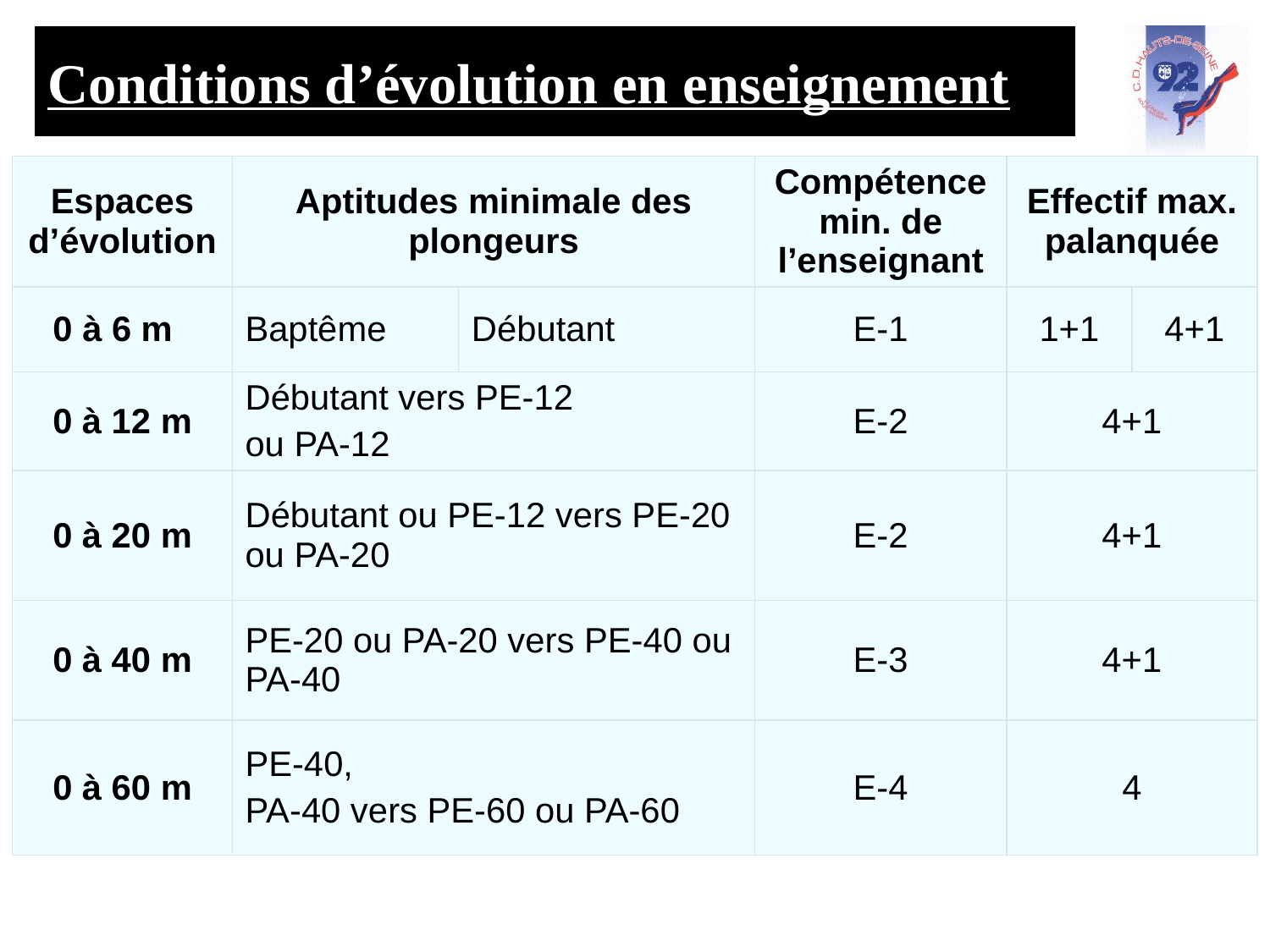

# Conditions d’évolution en enseignement
| Espaces d’évolution | Aptitudes minimale des plongeurs |  | Compétence min. de l’enseignant | Effectif max. palanquée |  |
| --- | --- | --- | --- | --- | --- |
| 0 à 6 m | Baptême | Débutant | E-1 | 1+1 | 4+1 |
| 0 à 12 m | Débutant vers PE-12 ou PA-12 |  | E-2 | 4+1 |  |
| 0 à 20 m | Débutant ou PE-12 vers PE-20 ou PA-20 |  | E-2 | 4+1 |  |
| 0 à 40 m | PE-20 ou PA-20 vers PE-40 ou PA-40 |  | E-3 | 4+1 |  |
| 0 à 60 m | PE-40, PA-40 vers PE-60 ou PA-60 |  | E-4 | 4 |  |